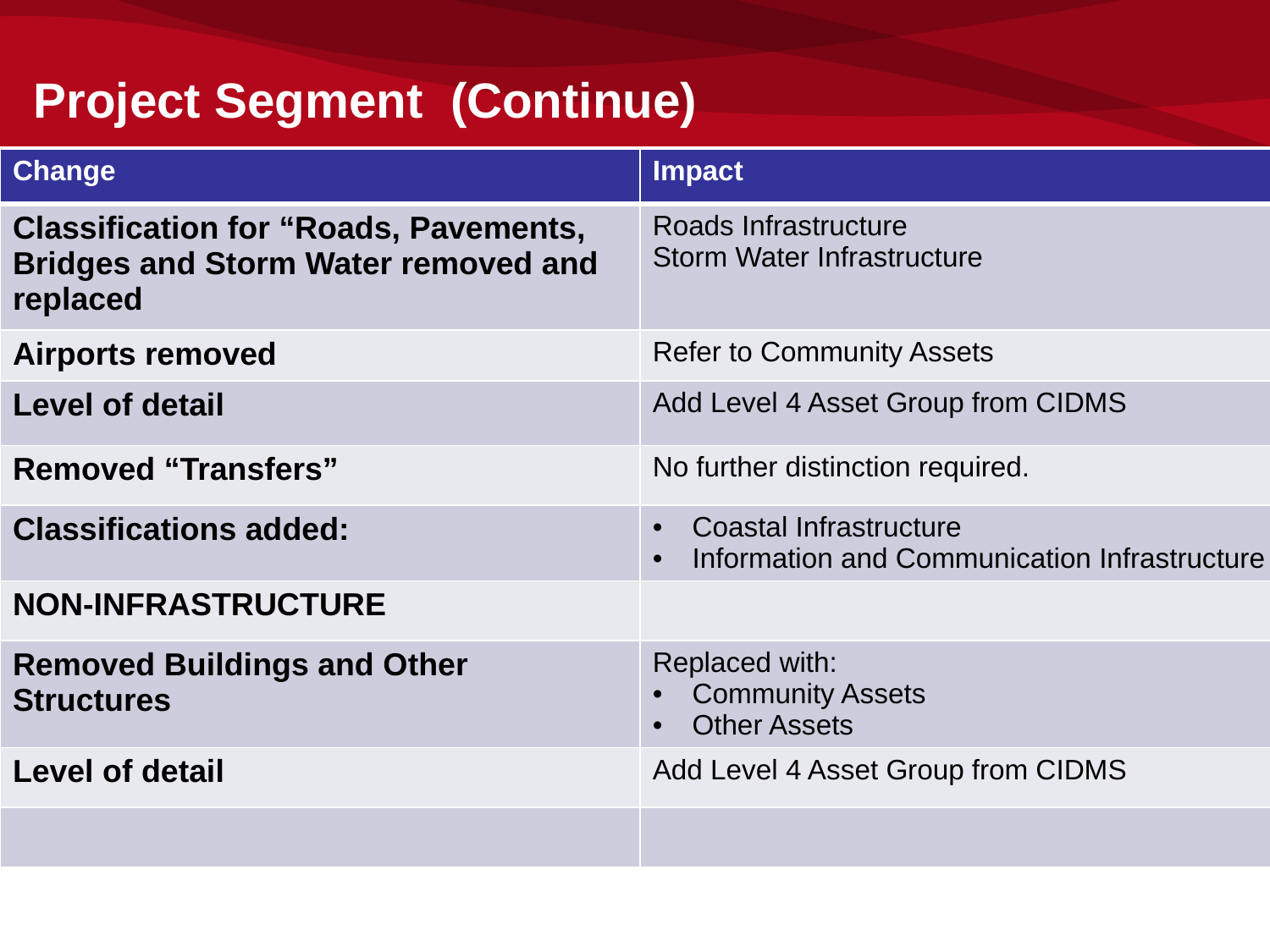

Project Segment  (Continue)

| Change | Impact |
| --- | --- |
| Classification for “Roads, Pavements, Bridges and Storm Water removed and replaced | Roads Infrastructure Storm Water Infrastructure |
| Airports removed | Refer to Community Assets |
| Level of detail | Add Level 4 Asset Group from CIDMS |
| Removed “Transfers” | No further distinction required. |
| Classifications added: | Coastal Infrastructure Information and Communication Infrastructure |
| NON-INFRASTRUCTURE |  |
| Removed Buildings and Other Structures | Replaced with: Community Assets Other Assets |
| Level of detail | Add Level 4 Asset Group from CIDMS |
|  |  |